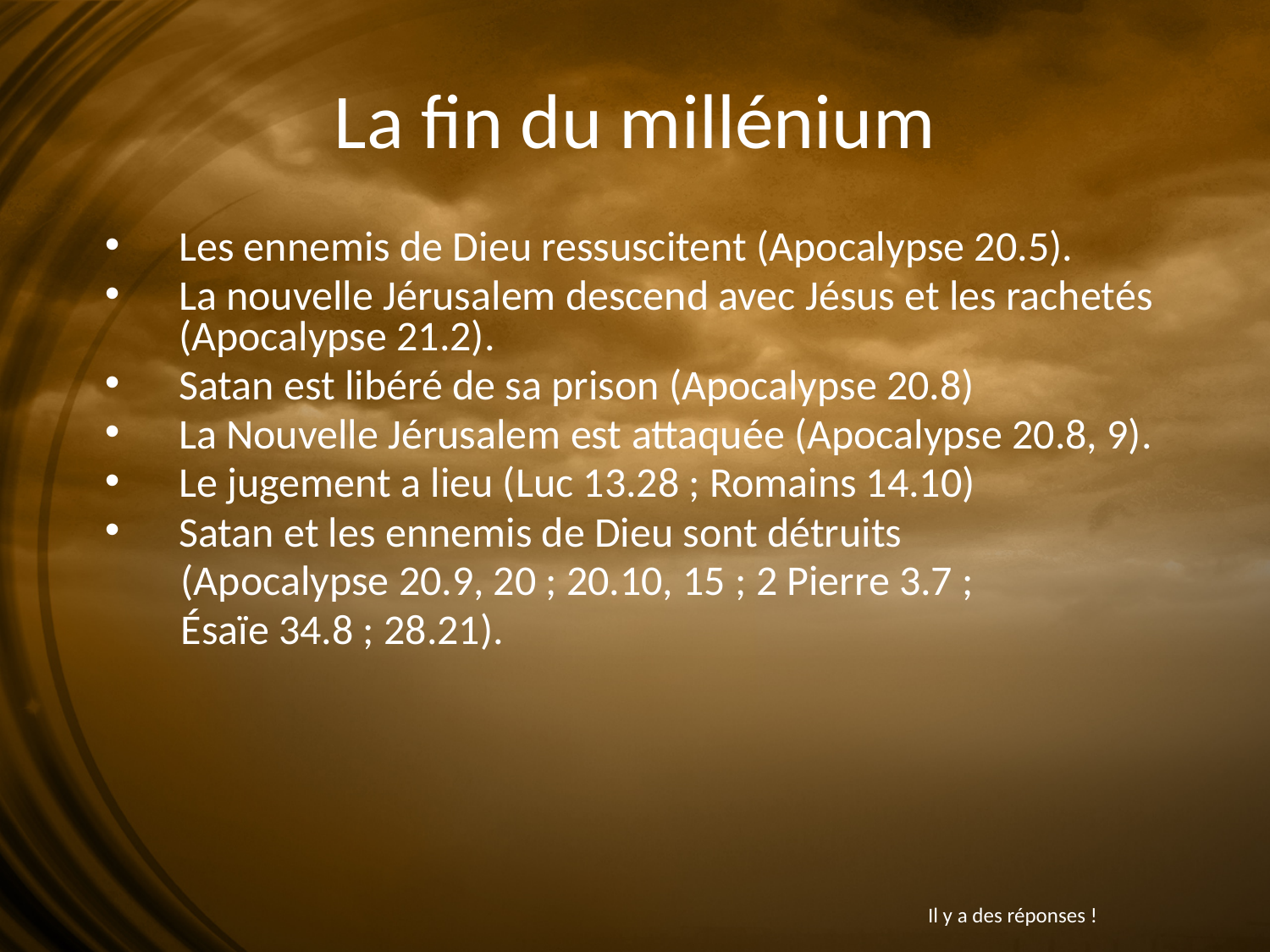

# La fin du millénium
Les ennemis de Dieu ressuscitent (Apocalypse 20.5).
La nouvelle Jérusalem descend avec Jésus et les rachetés (Apocalypse 21.2).
Satan est libéré de sa prison (Apocalypse 20.8)
La Nouvelle Jérusalem est attaquée (Apocalypse 20.8, 9).
Le jugement a lieu (Luc 13.28 ; Romains 14.10)
Satan et les ennemis de Dieu sont détruits
        (Apocalypse 20.9, 20 ; 20.10, 15 ; 2 Pierre 3.7 ;
        Ésaïe 34.8 ; 28.21).
Il y a des réponses !